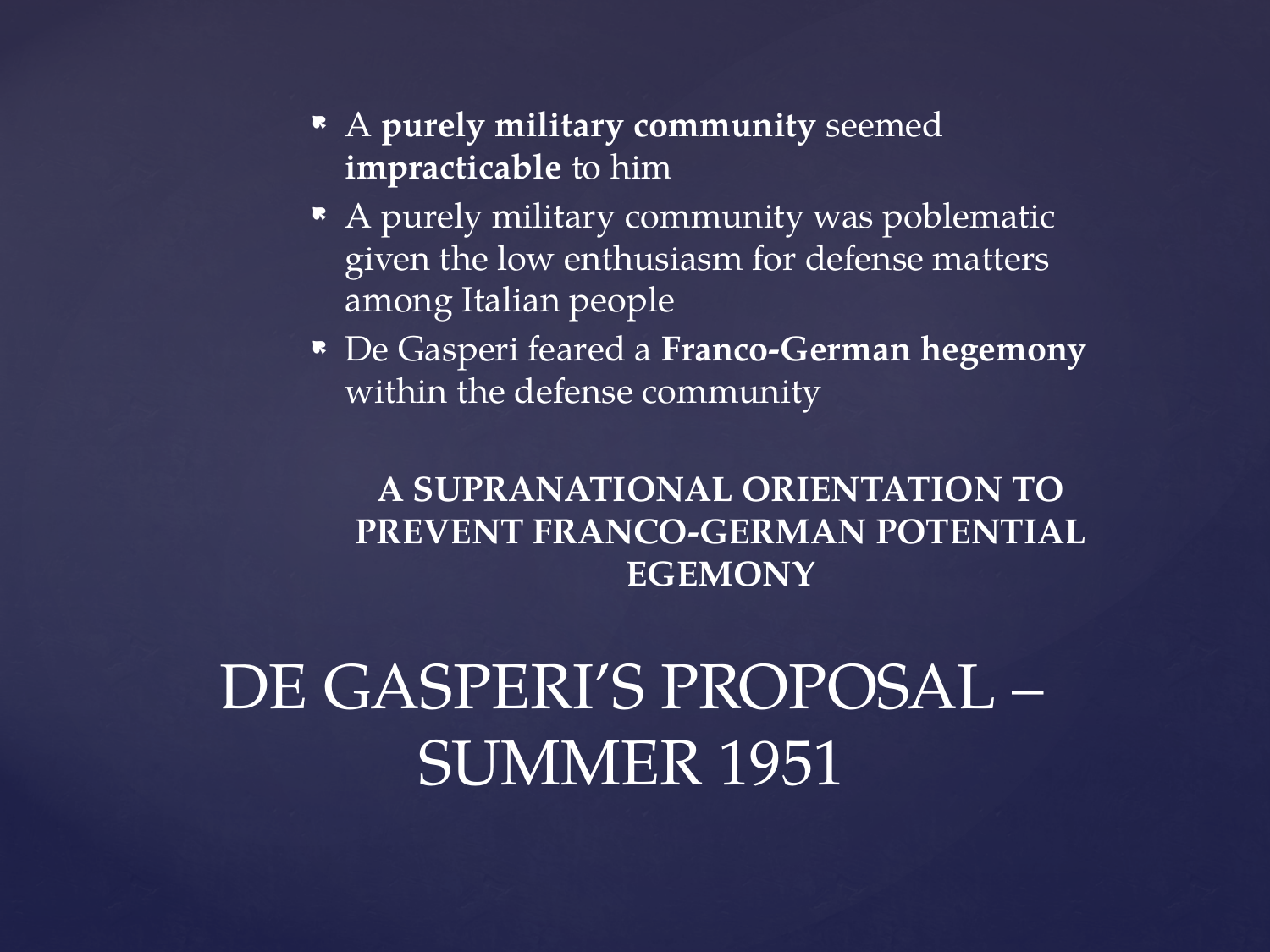

A purely military community seemed impracticable to him
A purely military community was poblematic given the low enthusiasm for defense matters among Italian people
De Gasperi feared a Franco-German hegemony within the defense community

A SUPRANATIONAL ORIENTATION TO PREVENT FRANCO-GERMAN POTENTIAL EGEMONY

# DE GASPERI’S PROPOSAL – SUMMER 1951